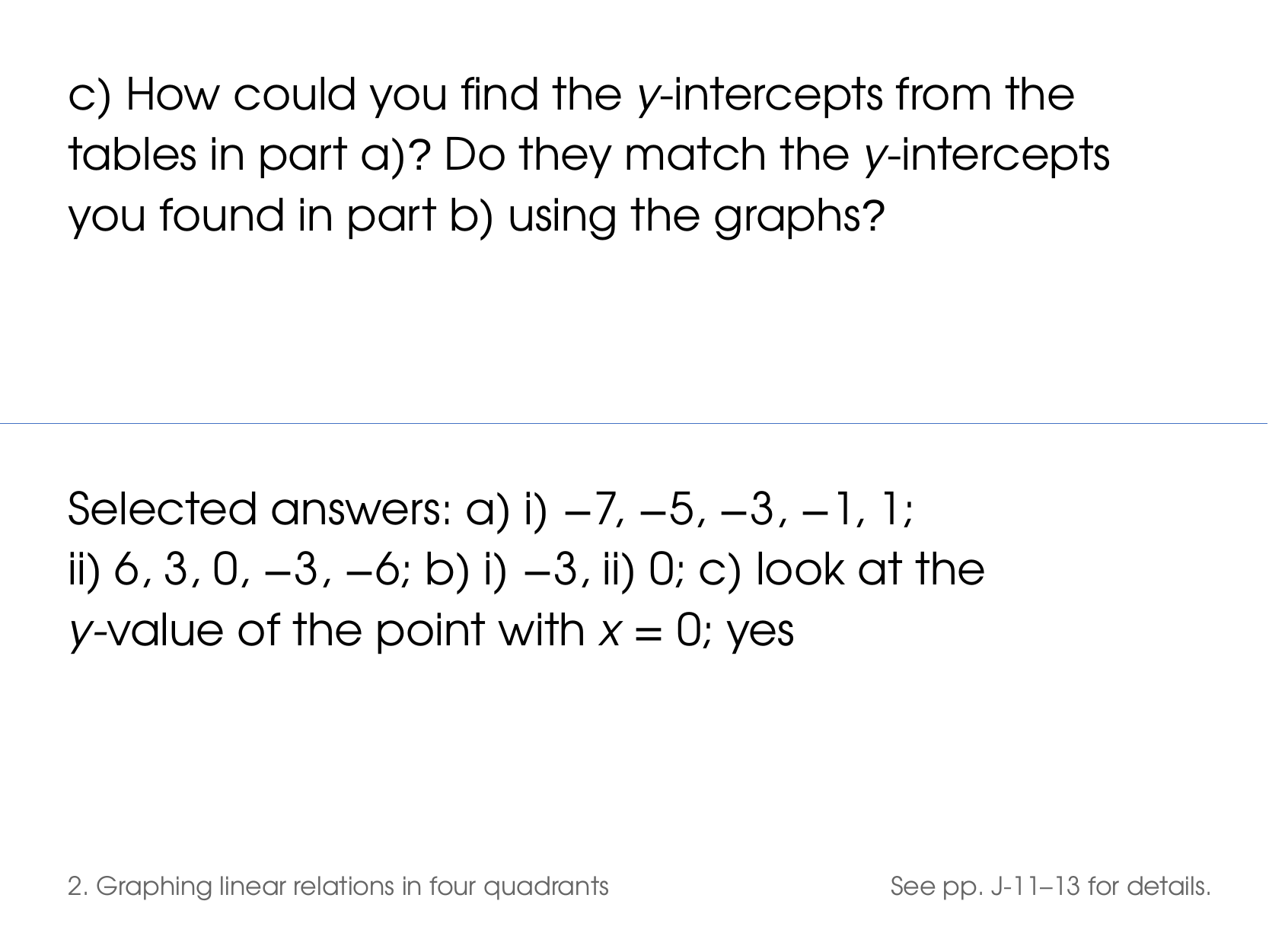

c) How could you find the y-intercepts from the tables in part a)? Do they match the y-intercepts you found in part b) using the graphs?

Selected answers: a) i) −7, −5, −3, −1, 1;
ii) 6, 3, 0, −3, −6; b) i) −3, ii) 0; c) look at the
y-value of the point with x = 0; yes
2. Graphing linear relations in four quadrants
See pp. J-11–13 for details.